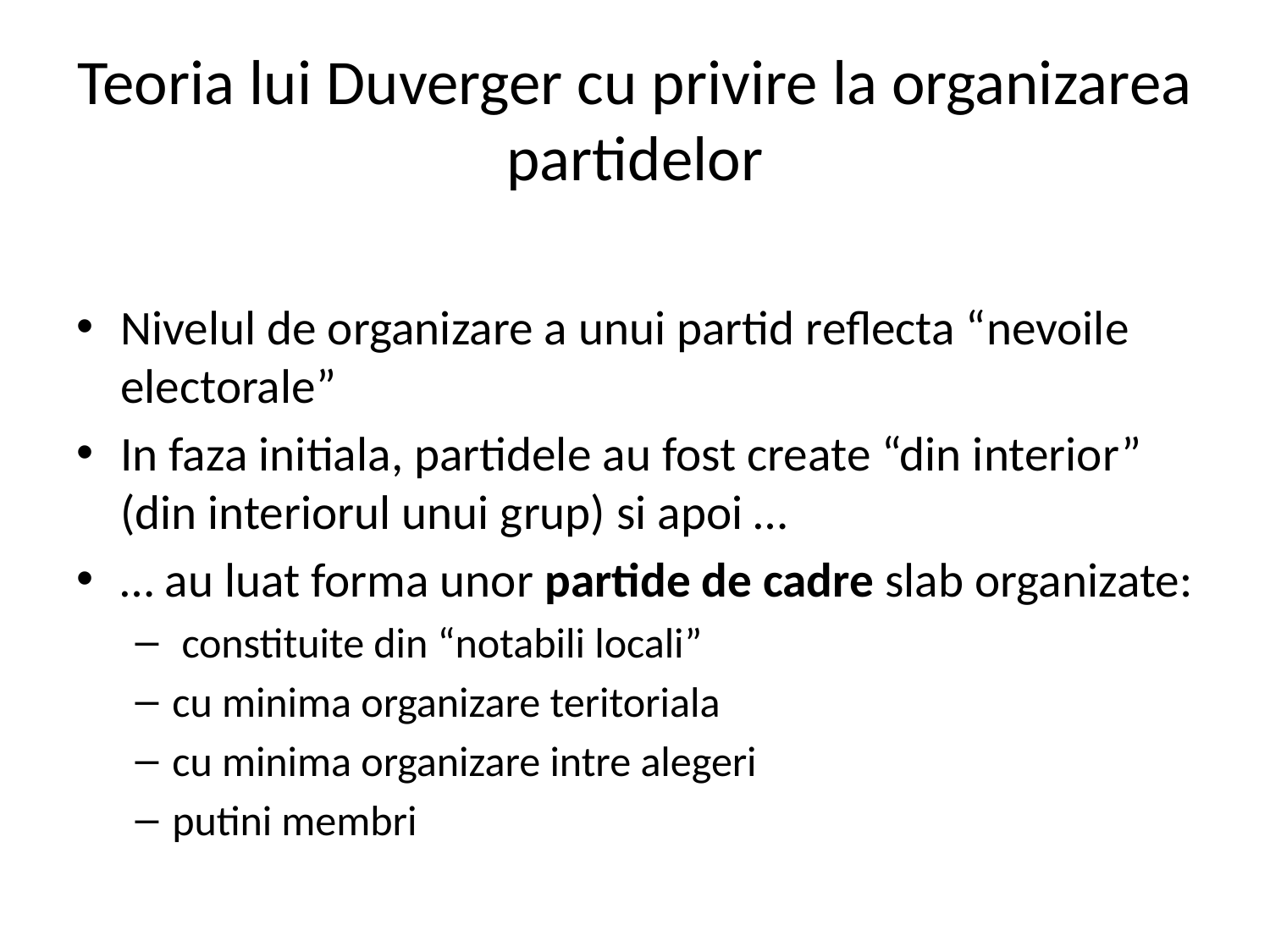

# Teoria lui Duverger cu privire la organizarea partidelor

Nivelul de organizare a unui partid reflecta “nevoile electorale”
In faza initiala, partidele au fost create “din interior” (din interiorul unui grup) si apoi …
… au luat forma unor partide de cadre slab organizate:
 constituite din “notabili locali”
cu minima organizare teritoriala
cu minima organizare intre alegeri
putini membri